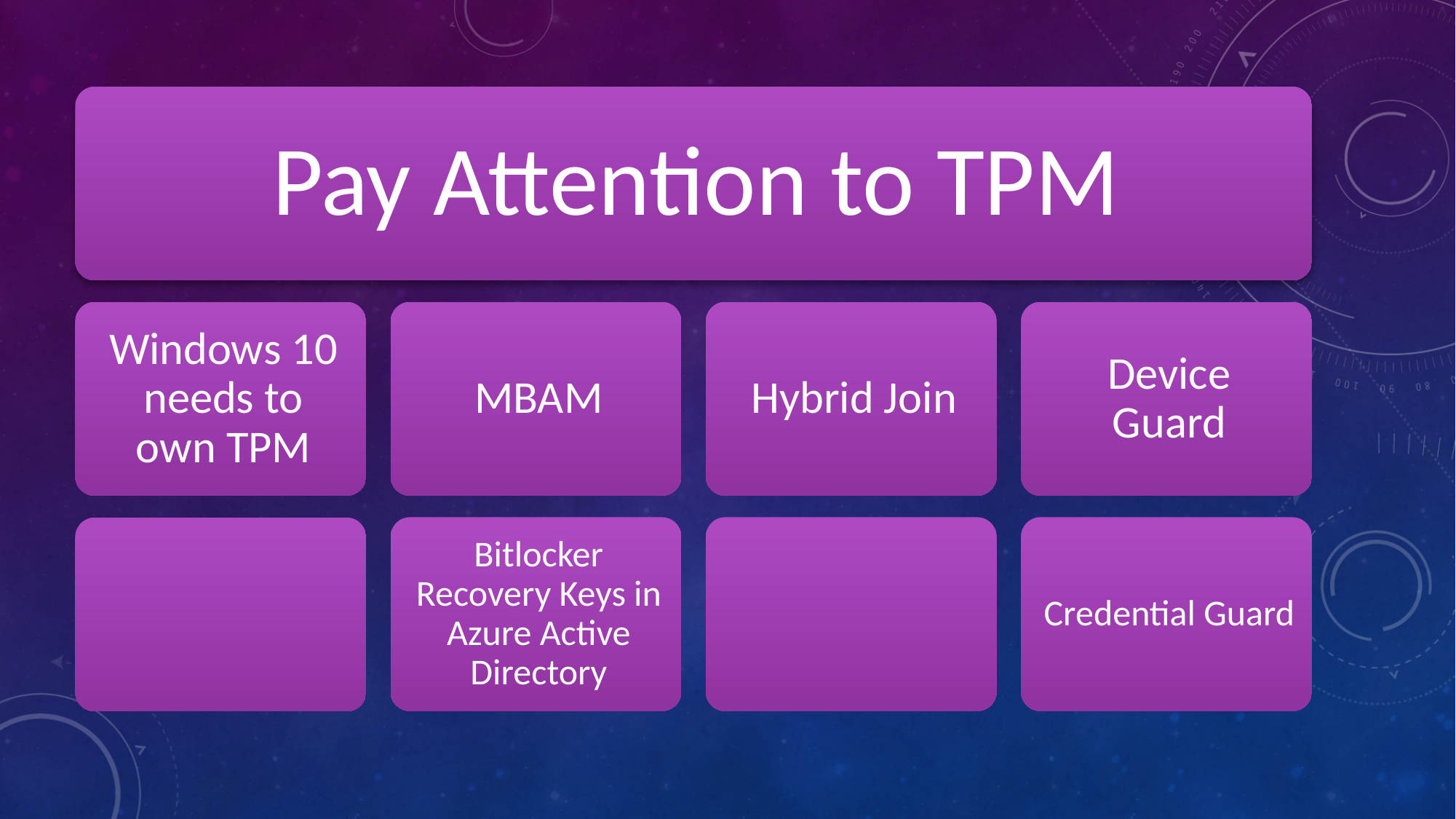

Pay Attention to TPM
Windows 10 needs to own TPM

MBAM
Bitlocker Recovery Keys in Azure Active Directory
Hybrid Join

Device Guard
Credential Guard